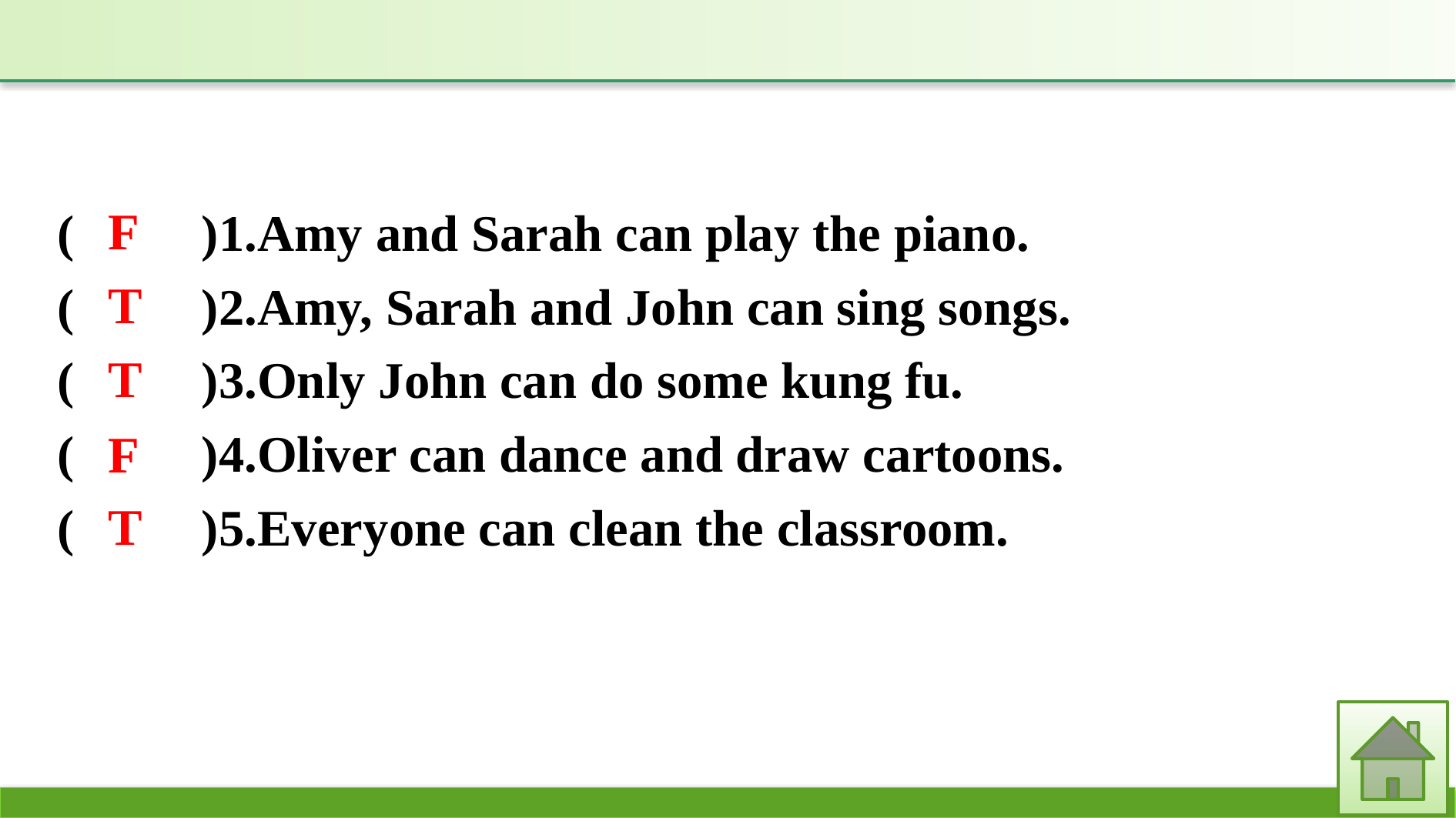

(　　)1.Amy and Sarah can play the piano.
(　　)2.Amy, Sarah and John can sing songs.
(　　)3.Only John can do some kung fu.
(　　)4.Oliver can dance and draw cartoons.
(　　)5.Everyone can clean the classroom.
F
T
T
F
T